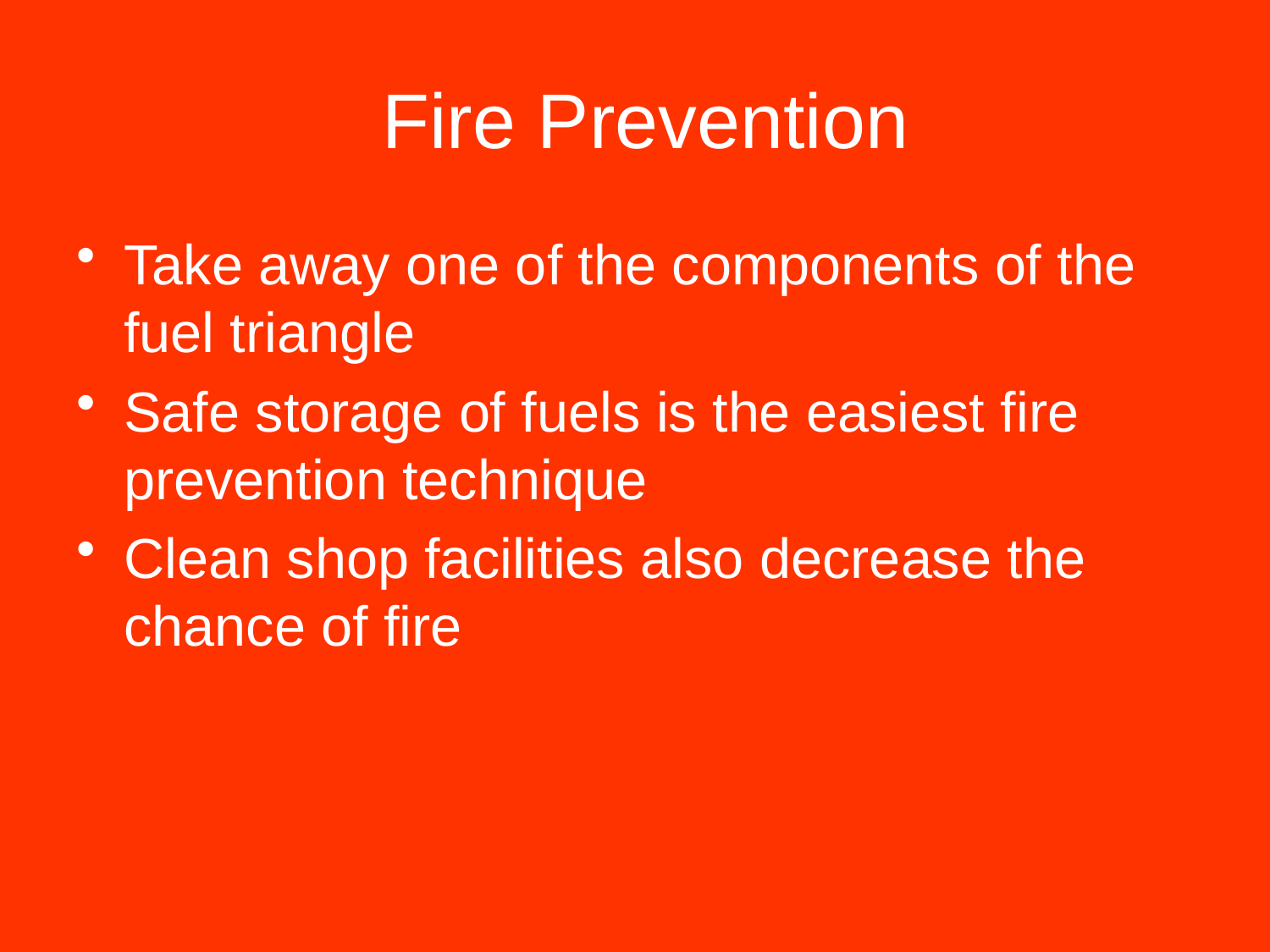

# Fire Prevention
Take away one of the components of the fuel triangle
Safe storage of fuels is the easiest fire prevention technique
Clean shop facilities also decrease the chance of fire